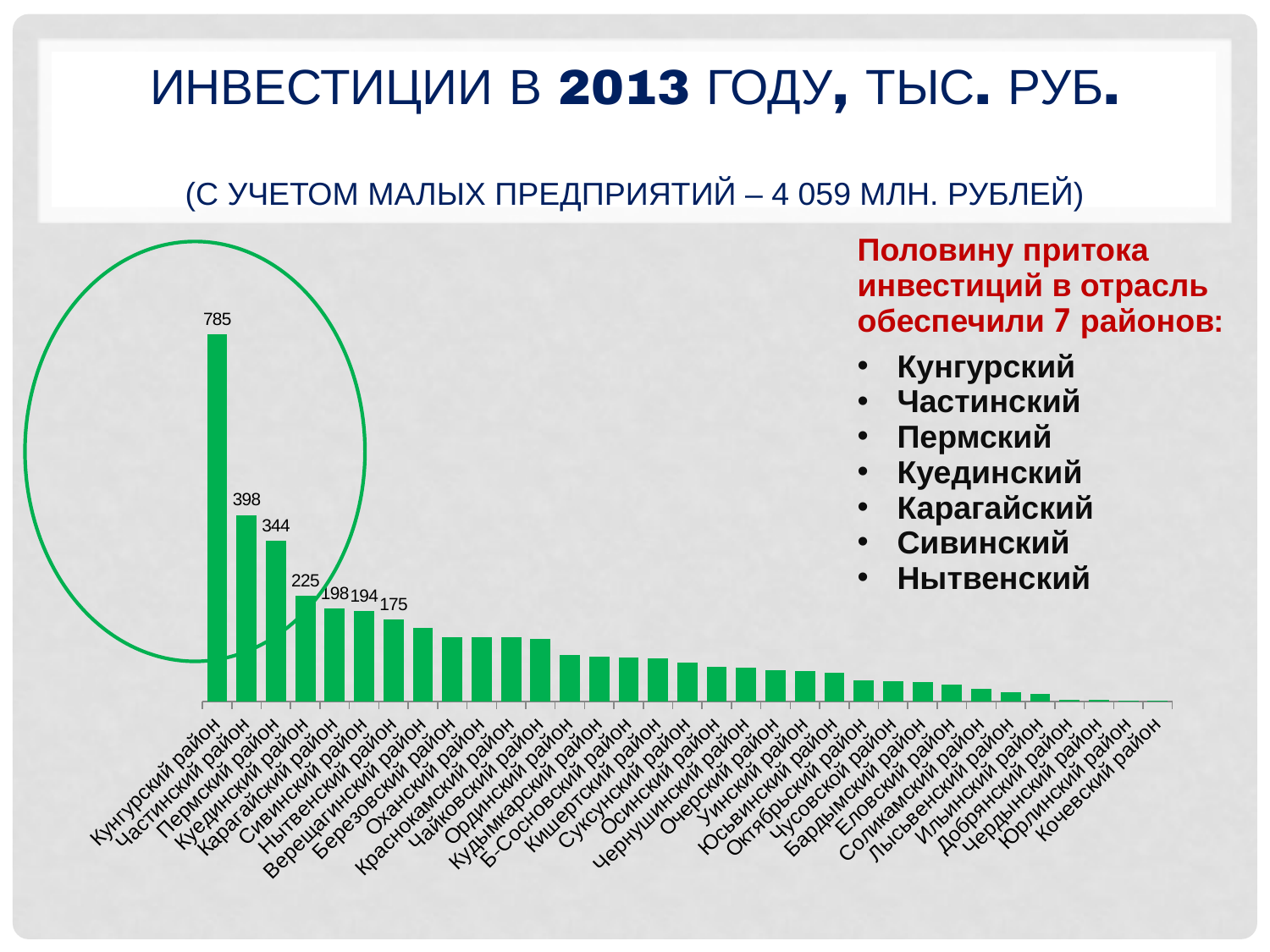

# Инвестиции в 2013 году, тыс. руб. (с учетом малых предприятий – 4 059 млн. рублей)
Половину притока инвестиций в отрасль обеспечили 7 районов:
Кунгурский
Частинский
Пермский
Куединский
Карагайский
Сивинский
Нытвенский

### Chart

| Category | 2013 |
|---|---|
| Кунгурский район | 784.7930000000001 |
| Частинский район | 398.449 |
| Пермский район | 343.5079999999999 |
| Куединский район | 225.089 |
| Карагайский район | 198.01399999999998 |
| Сивинский район | 193.95800000000003 |
| Нытвенский район | 174.672 |
| Верещагинский район | 157.15800000000002 |
| Березовский район | 137.954 |
| Оханский район | 137.372 |
| Краснокамский район | 136.27499999999998 |
| Чайковский район | 133.70899999999997 |
| Ординский район | 99.219 |
| Кудымкарский район | 94.785 |
| Б-Сосновский район | 93.3 |
| Кишертский район | 92.027 |
| Суксунский район | 82.499 |
| Осинский район | 74.723 |
| Чернушинский район | 72.242 |
| Очерский район | 66.758 |
| Уинский район | 65.57199999999999 |
| Юсьвинский район | 61.865 |
| Октябрьский район | 45.013999999999996 |
| Чусовской район | 43.3 |
| Бардымский район | 41.69600000000001 |
| Еловский район | 35.643 |
| Соликамский район | 26.345 |
| Лысьвенский район | 19.954 |
| Ильинский район | 15.473000000000003 |
| Добрянский район | 3.4059999999999997 |
| Чердынский район | 3.098 |
| Юрлинский район | 0.8350000000000001 |
| Кочевский район | 0.8340000000000001 |